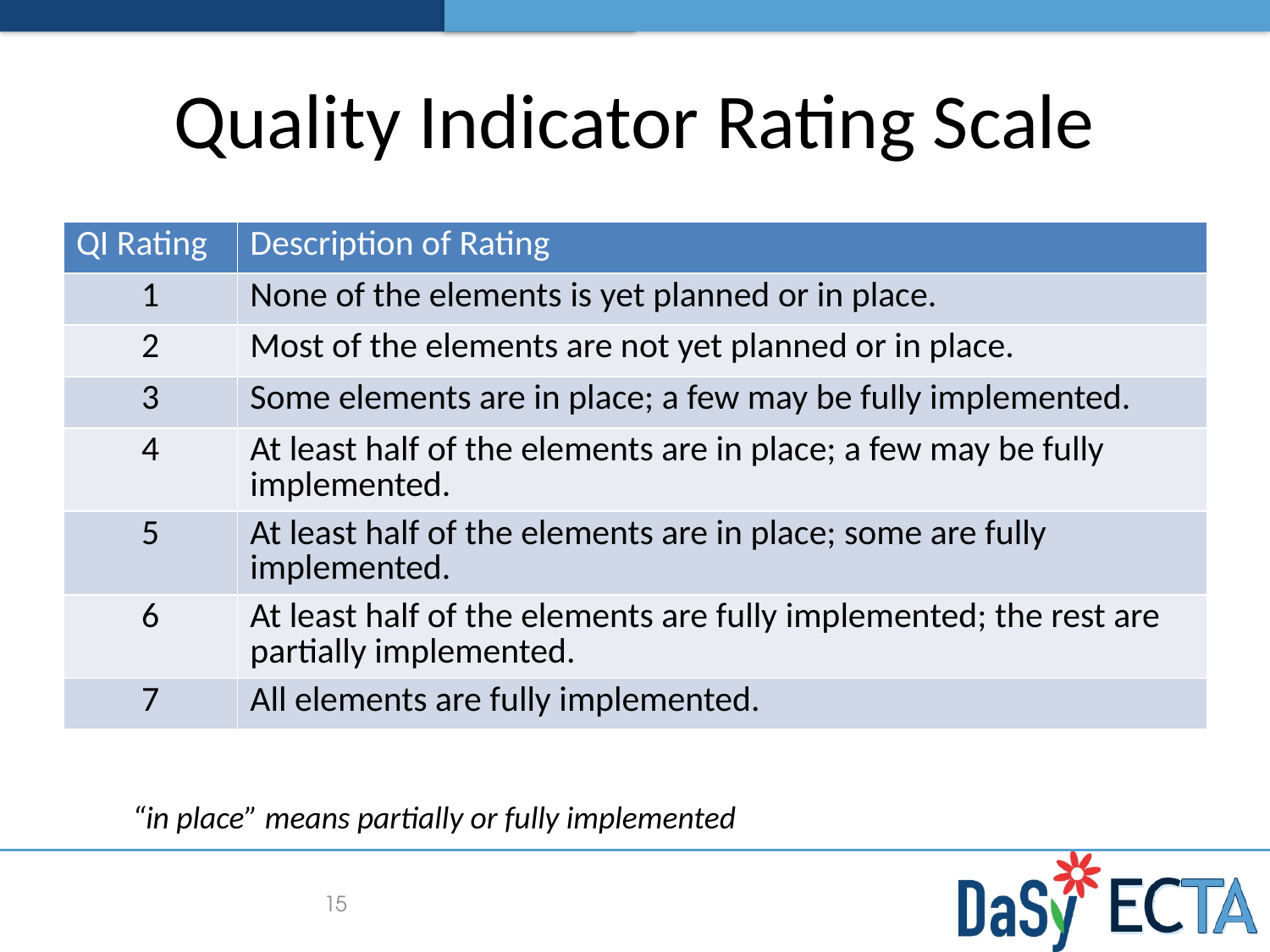

# Quality Indicator Rating Scale
| QI Rating | Description of Rating |
| --- | --- |
| 1 | None of the elements is yet planned or in place. |
| 2 | Most of the elements are not yet planned or in place. |
| 3 | Some elements are in place; a few may be fully implemented. |
| 4 | At least half of the elements are in place; a few may be fully implemented. |
| 5 | At least half of the elements are in place; some are fully implemented. |
| 6 | At least half of the elements are fully implemented; the rest are partially implemented. |
| 7 | All elements are fully implemented. |
“in place” means partially or fully implemented
15